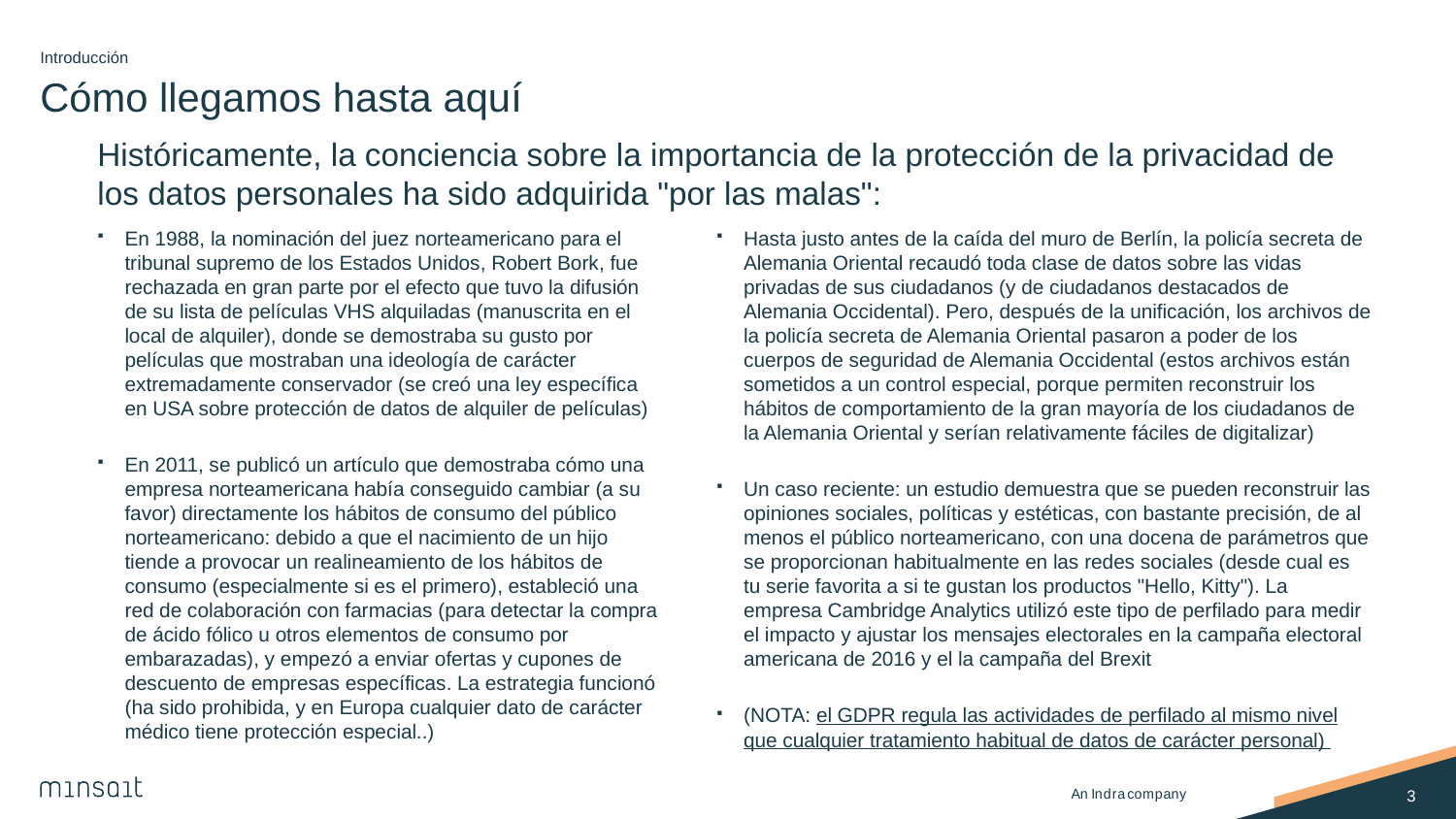

Introducción
# Cómo llegamos hasta aquí
Históricamente, la conciencia sobre la importancia de la protección de la privacidad de los datos personales ha sido adquirida "por las malas":
En 1988, la nominación del juez norteamericano para el tribunal supremo de los Estados Unidos, Robert Bork, fue rechazada en gran parte por el efecto que tuvo la difusión de su lista de películas VHS alquiladas (manuscrita en el local de alquiler), donde se demostraba su gusto por películas que mostraban una ideología de carácter extremadamente conservador (se creó una ley específica en USA sobre protección de datos de alquiler de películas)

En 2011, se publicó un artículo que demostraba cómo una empresa norteamericana había conseguido cambiar (a su favor) directamente los hábitos de consumo del público norteamericano: debido a que el nacimiento de un hijo tiende a provocar un realineamiento de los hábitos de consumo (especialmente si es el primero), estableció una red de colaboración con farmacias (para detectar la compra de ácido fólico u otros elementos de consumo por embarazadas), y empezó a enviar ofertas y cupones de descuento de empresas específicas. La estrategia funcionó (ha sido prohibida, y en Europa cualquier dato de carácter médico tiene protección especial..)
Hasta justo antes de la caída del muro de Berlín, la policía secreta de Alemania Oriental recaudó toda clase de datos sobre las vidas privadas de sus ciudadanos (y de ciudadanos destacados de Alemania Occidental). Pero, después de la unificación, los archivos de la policía secreta de Alemania Oriental pasaron a poder de los cuerpos de seguridad de Alemania Occidental (estos archivos están sometidos a un control especial, porque permiten reconstruir los hábitos de comportamiento de la gran mayoría de los ciudadanos de la Alemania Oriental y serían relativamente fáciles de digitalizar)

Un caso reciente: un estudio demuestra que se pueden reconstruir las opiniones sociales, políticas y estéticas, con bastante precisión, de al menos el público norteamericano, con una docena de parámetros que se proporcionan habitualmente en las redes sociales (desde cual es tu serie favorita a si te gustan los productos "Hello, Kitty"). La empresa Cambridge Analytics utilizó este tipo de perfilado para medir el impacto y ajustar los mensajes electorales en la campaña electoral americana de 2016 y el la campaña del Brexit

(NOTA: el GDPR regula las actividades de perfilado al mismo nivel que cualquier tratamiento habitual de datos de carácter personal)